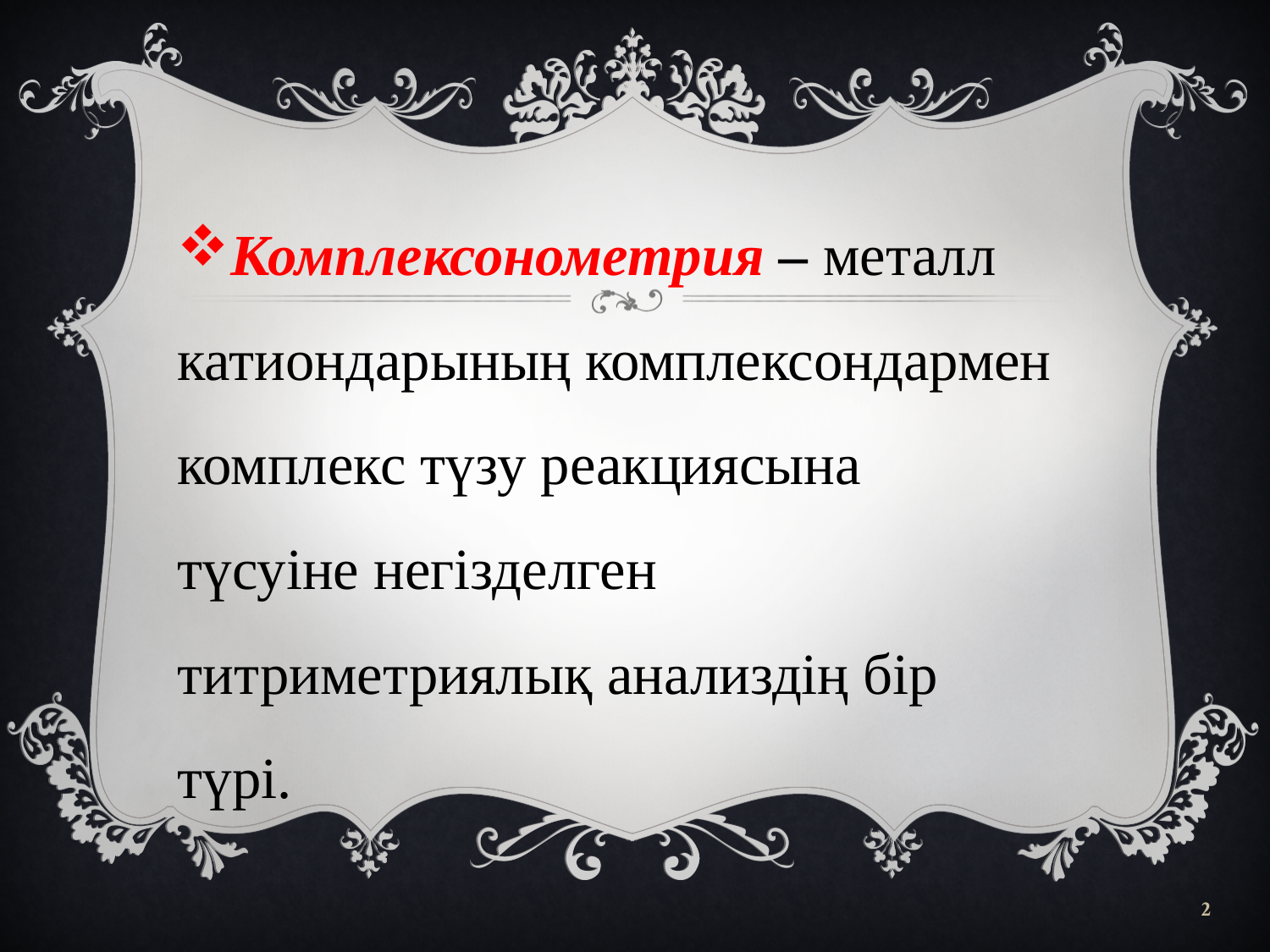

Комплексонометрия – металл катиондарының комплексондармен комплекс түзу реакциясына түсуіне негізделген титриметриялық анализдің бір түрі.

2